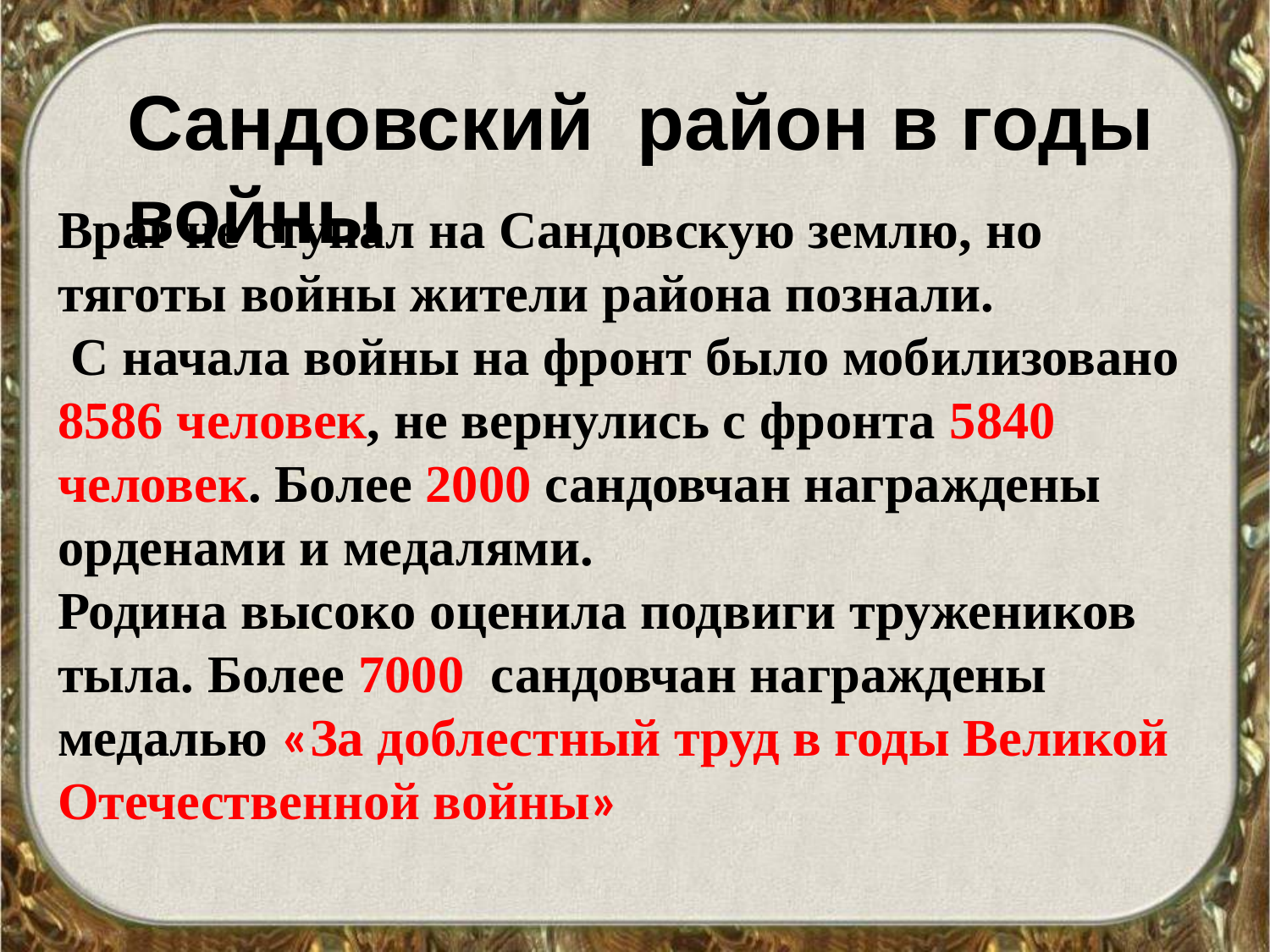

Сандовский  район в годы  войны
Враг не ступал на Сандовскую землю, но тяготы войны жители района познали.
 С начала войны на фронт было мобилизовано 8586 человек, не вернулись с фронта 5840 человек. Более 2000 сандовчан награждены орденами и медалями.
Родина высоко оценила подвиги тружеников тыла. Более 7000  сандовчан награждены медалью «За доблестный труд в годы Великой Отечественной войны»